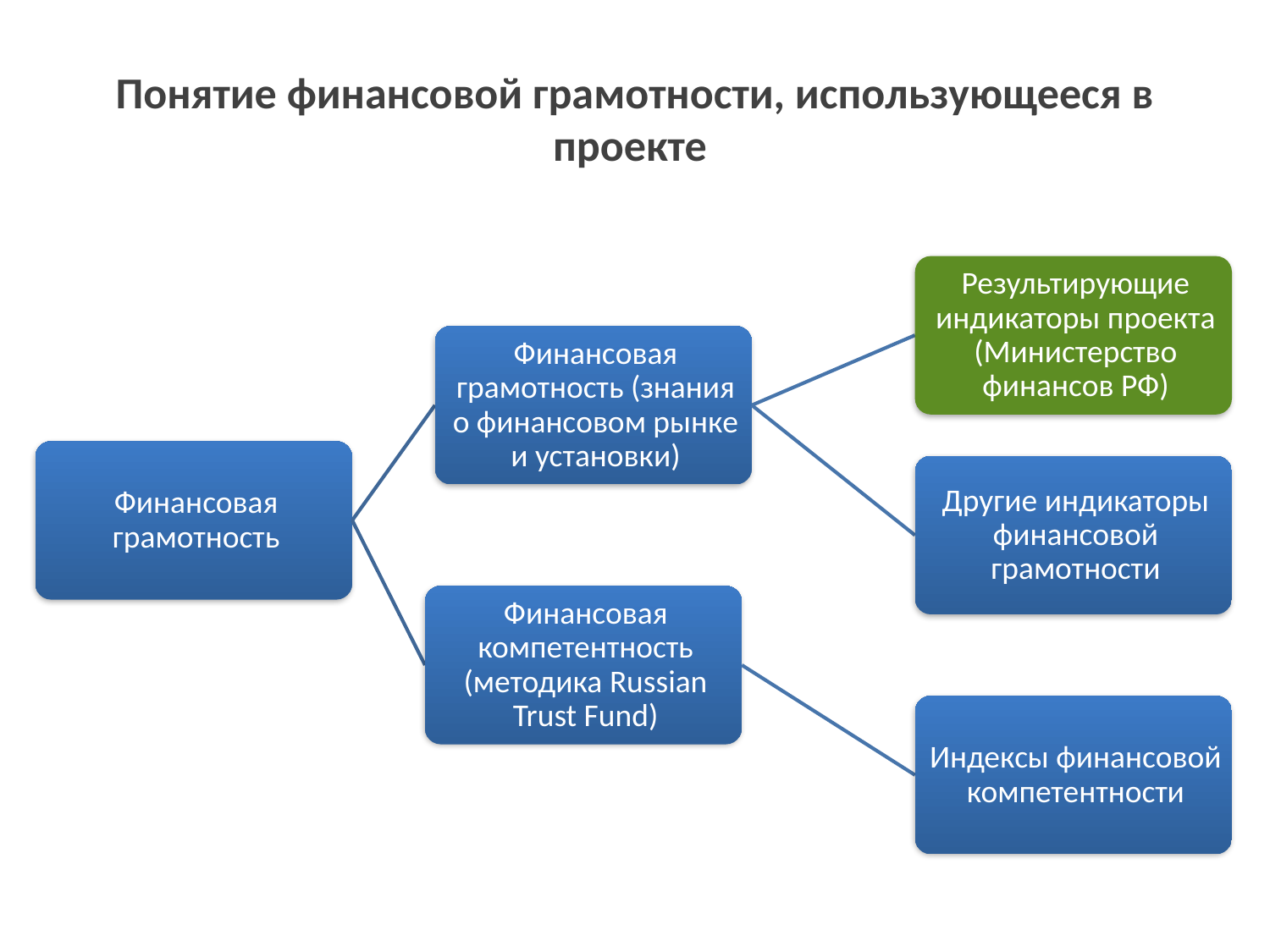

# Понятие финансовой грамотности, использующееся в проекте
Финансовая грамотность

Финансовая компетентность (методика Russian Trust Fund)

Индексы финансовой компетентности

Финансовая грамотность (знания о финансовом рынке и установки)

Результирующие индикаторы проекта (Министерство финансов РФ)

Другие индикаторы финансовой грамотности